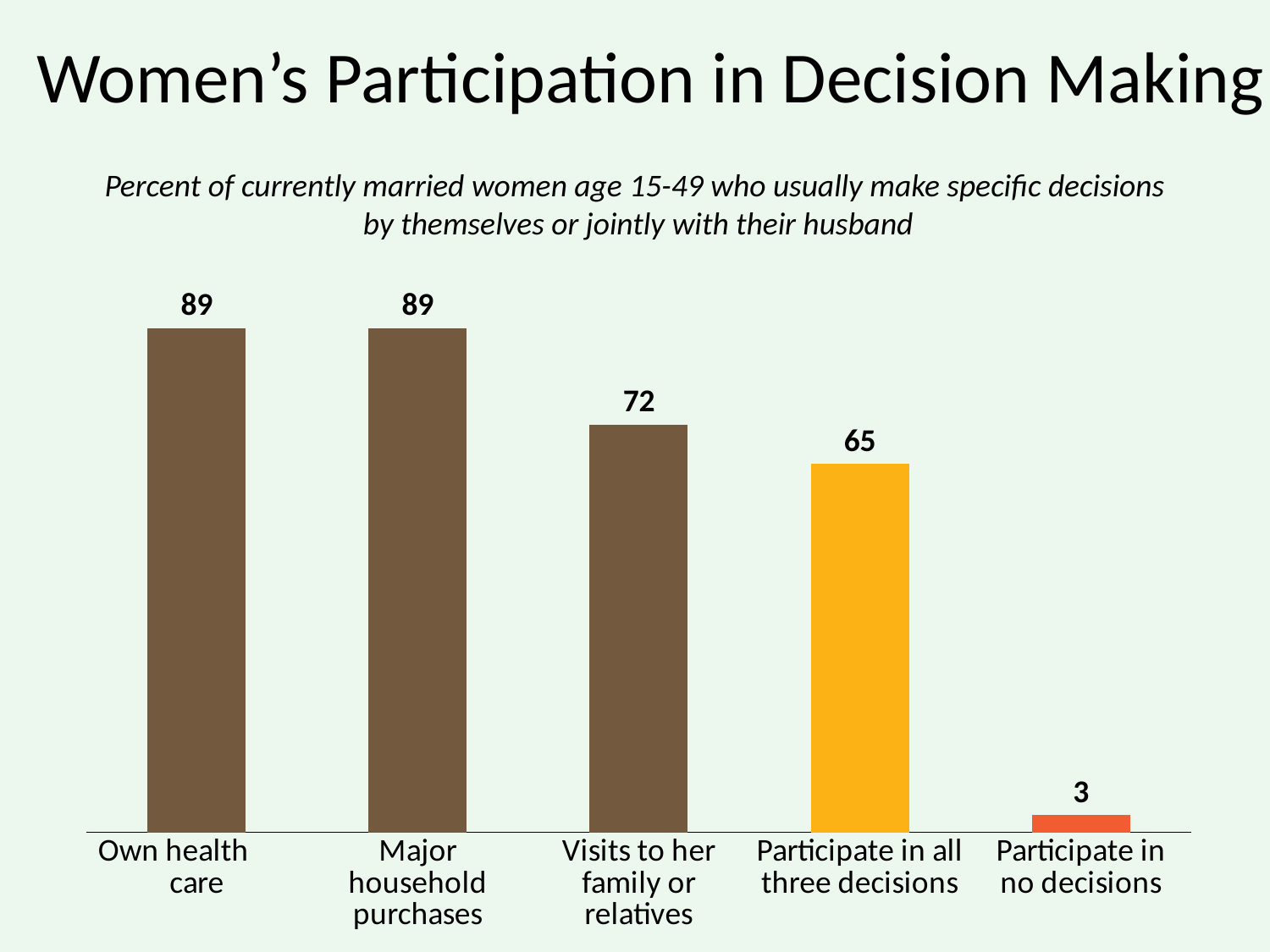

# Women’s Participation in Decision Making
Percent of currently married women age 15-49 who usually make specific decisions
 by themselves or jointly with their husband

### Chart

| Category | Column1 |
|---|---|
| Own health        care | 89.0 |
| Major household purchases | 89.0 |
| Visits to her family or relatives | 72.0 |
| Participate in all three decisions | 65.0 |
| Participate in no decisions | 3.0 |